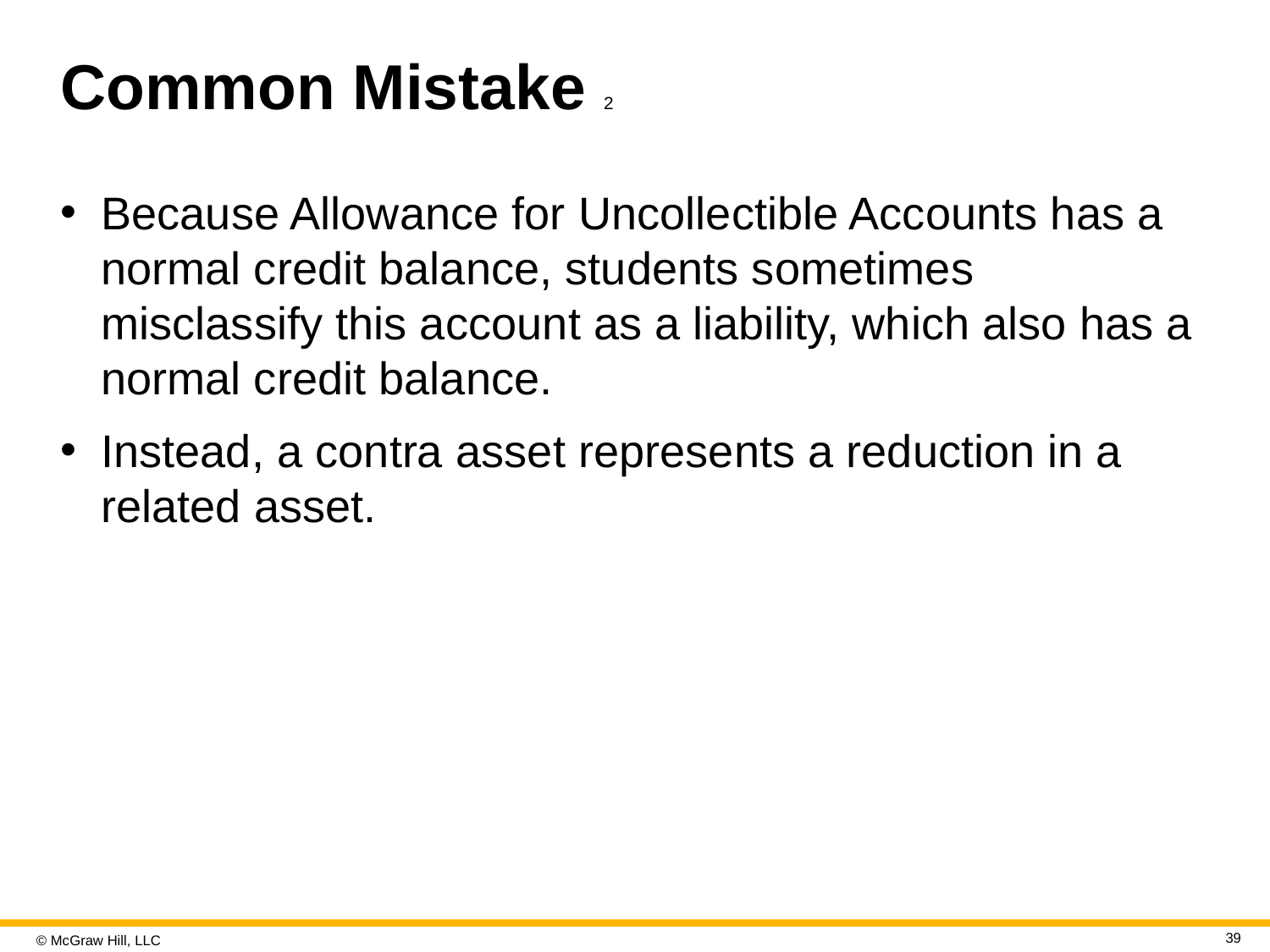

# Common Mistake 2
Because Allowance for Uncollectible Accounts has a normal credit balance, students sometimes misclassify this account as a liability, which also has a normal credit balance.
Instead, a contra asset represents a reduction in a related asset.
39